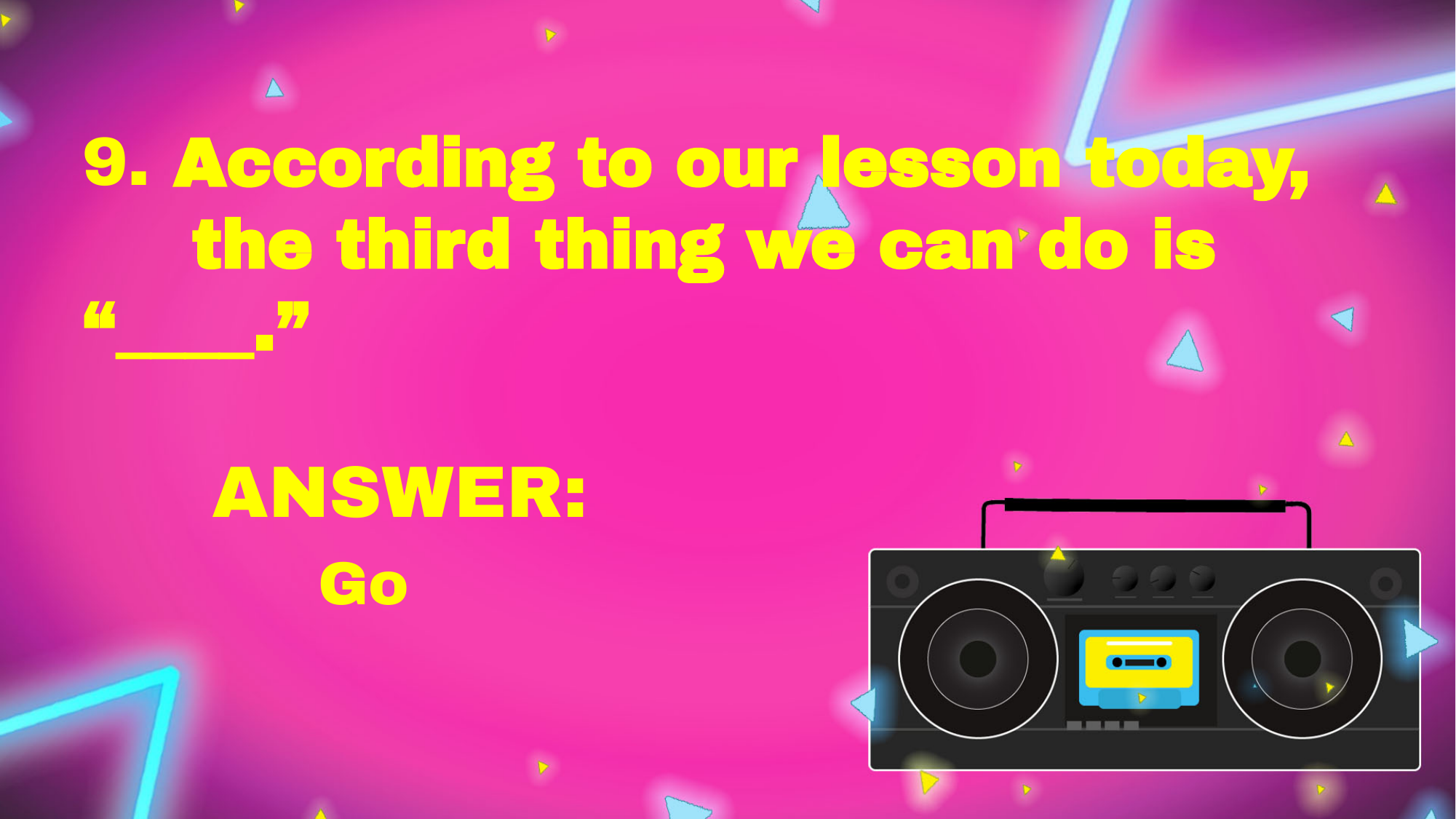

9. According to our lesson today, 	the third thing we can do is 	“____.”
ANSWER:
Go